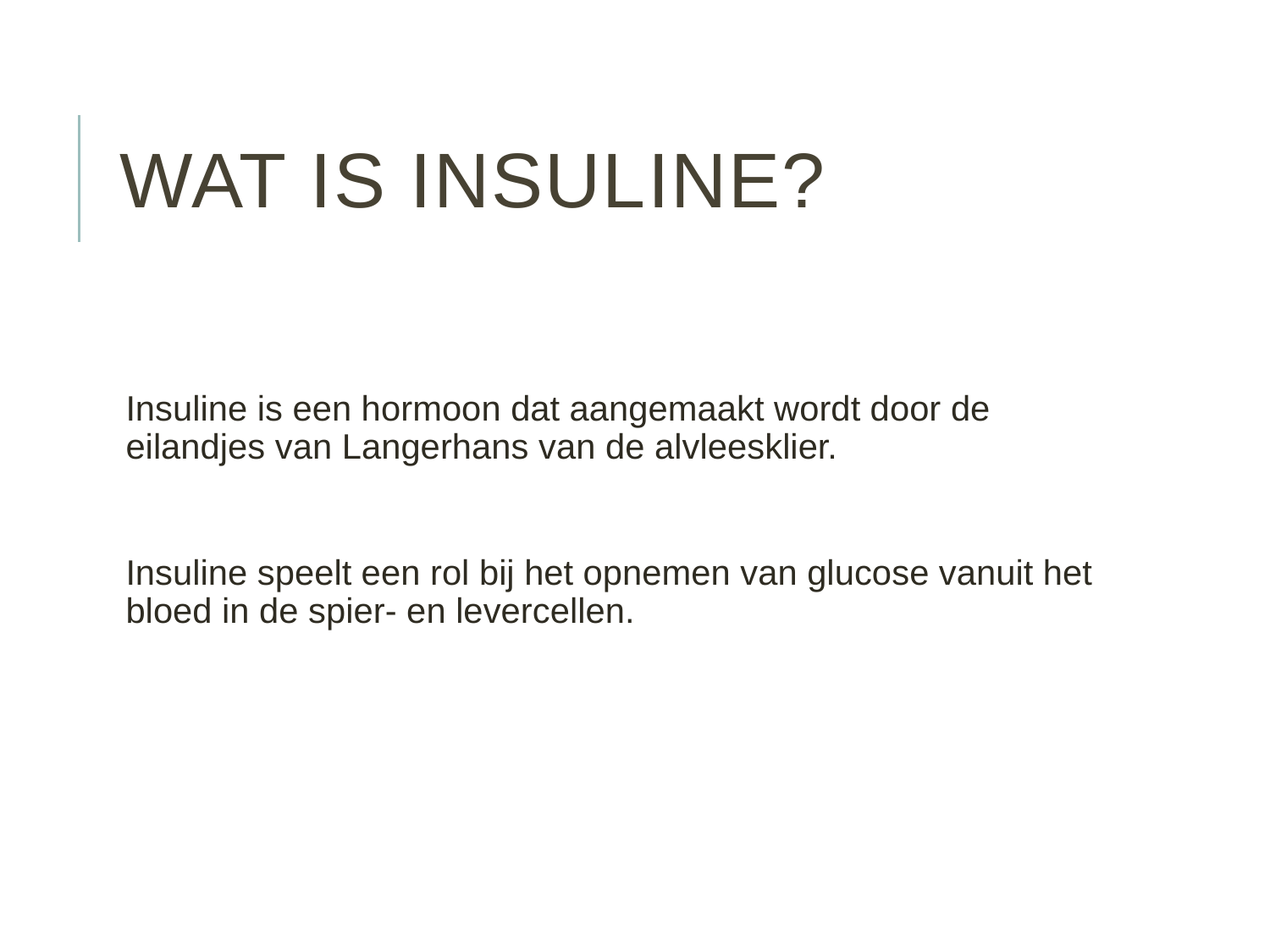

# Wat is insuline?

Insuline is een hormoon dat aangemaakt wordt door de eilandjes van Langerhans van de alvleesklier.

Insuline speelt een rol bij het opnemen van glucose vanuit het bloed in de spier- en levercellen.